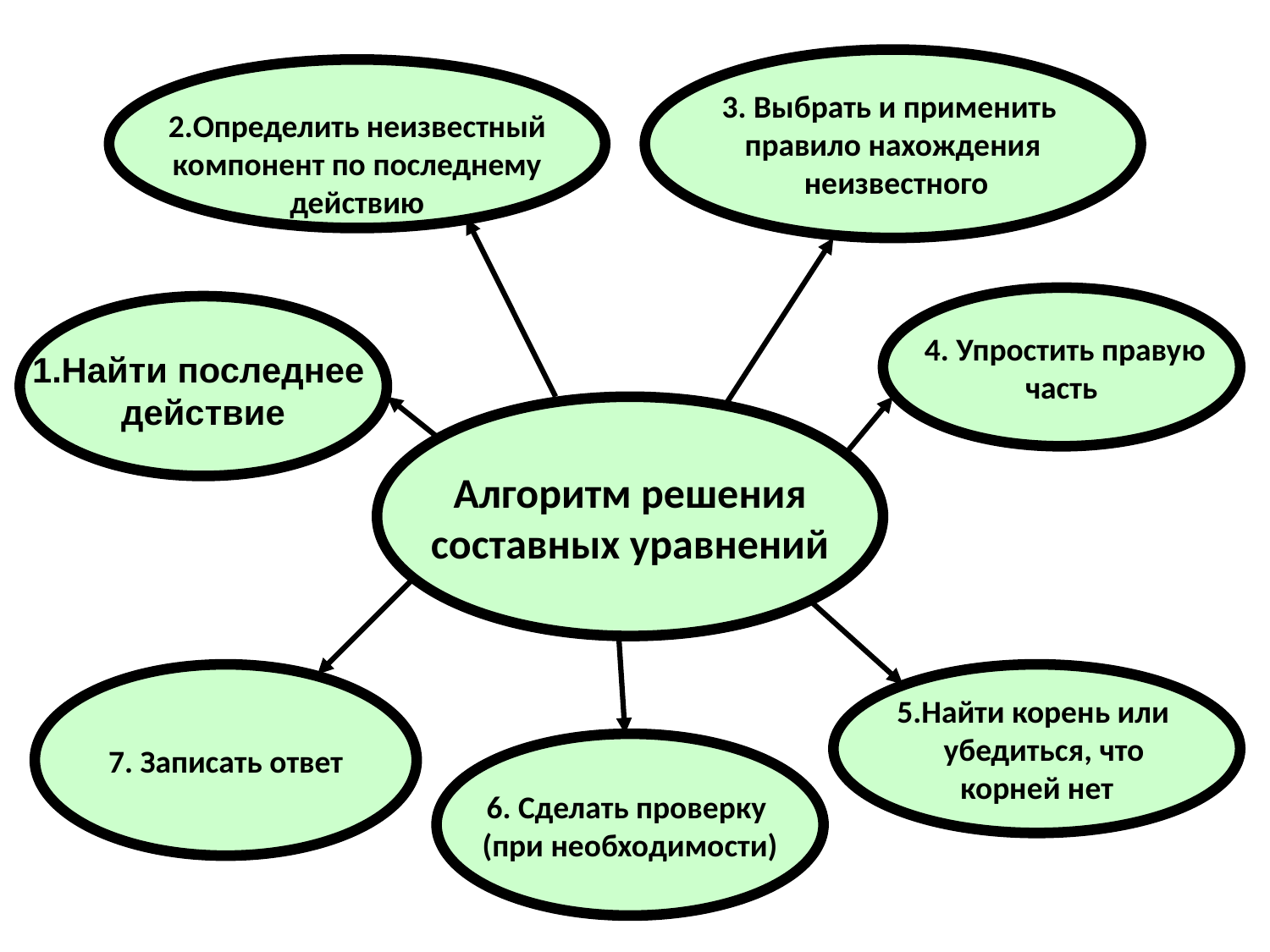

3. Выбрать и применить
правило нахождения
 неизвестного

2.Определить неизвестный
компонент по последнему
действию

  4. Упростить правую
часть

1.Найти последнее
действие

Алгоритм решения
составных уравнений

7. Записать ответ
5.Найти корень или
  убедиться, что
корней нет
6. Сделать проверку
(при необходимости)